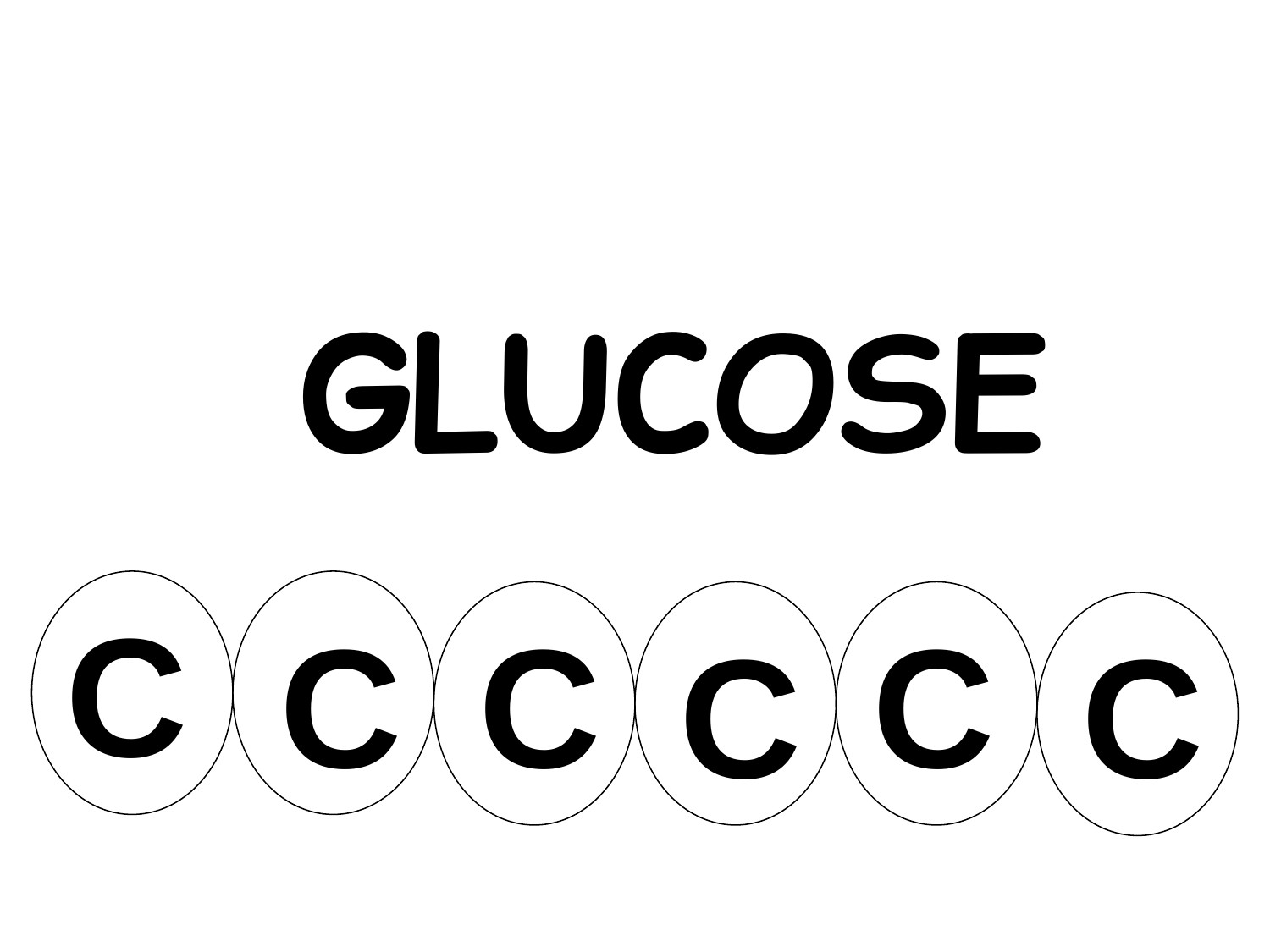

GLUCOSE

C

C
C
C

C
C